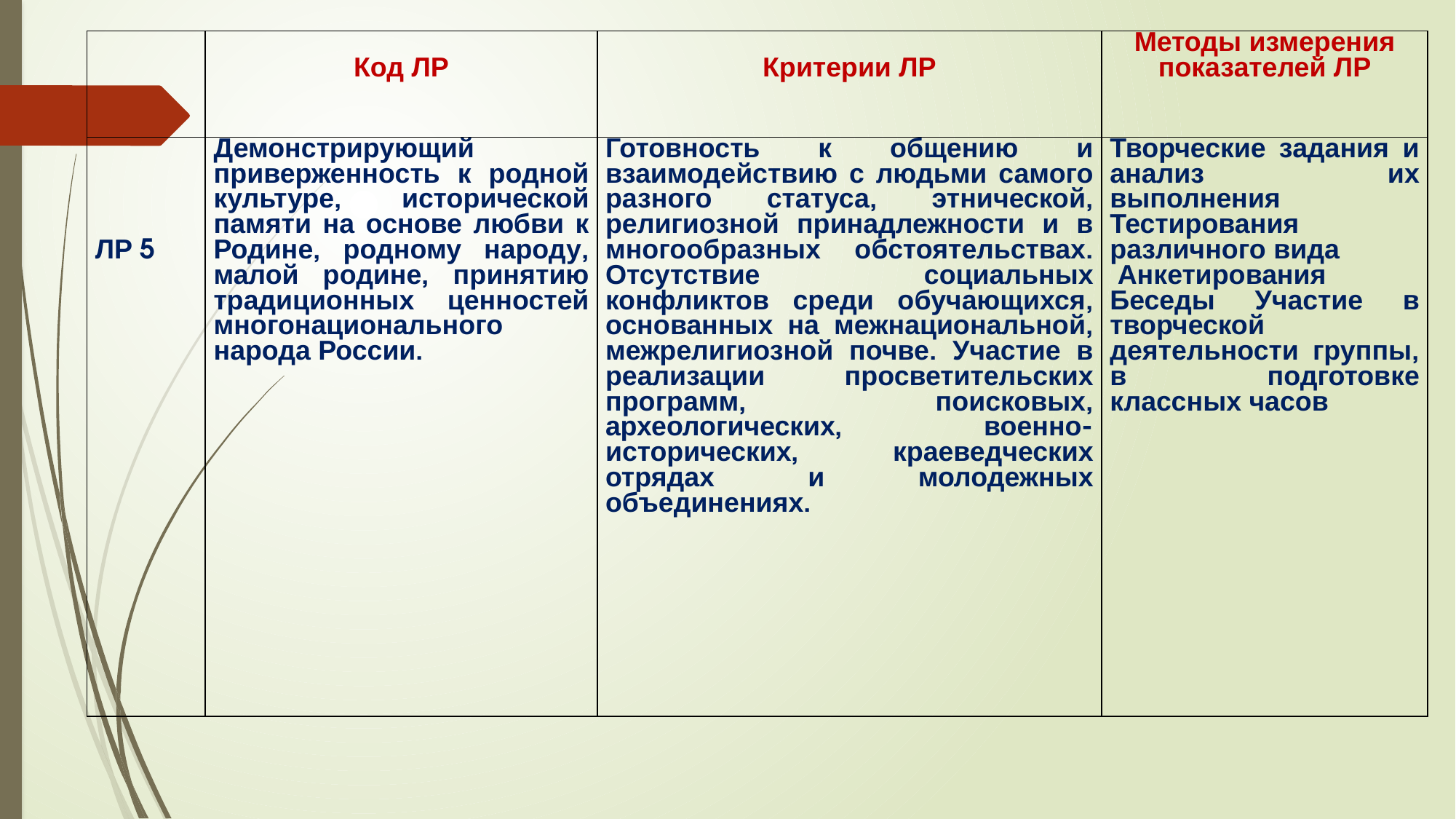

|  | Код ЛР | Критерии ЛР | Методы измерения показателей ЛР |
| --- | --- | --- | --- |
| ЛР 5 | Демонстрирующий приверженность к родной культуре, исторической памяти на основе любви к Родине, родному народу, малой родине, принятию традиционных ценностей многонационального народа России. | Готовность к общению и взаимодействию с людьми самого разного статуса, этнической, религиозной принадлежности и в многообразных обстоятельствах. Отсутствие социальных конфликтов среди обучающихся, основанных на межнациональной, межрелигиозной почве. Участие в реализации просветительских программ, поисковых, археологических, военно-исторических, краеведческих отрядах и молодежных объединениях. | Творческие задания и анализ их выполнения Тестирования различного вида Анкетирования Беседы Участие в творческой деятельности группы, в подготовке классных часов |